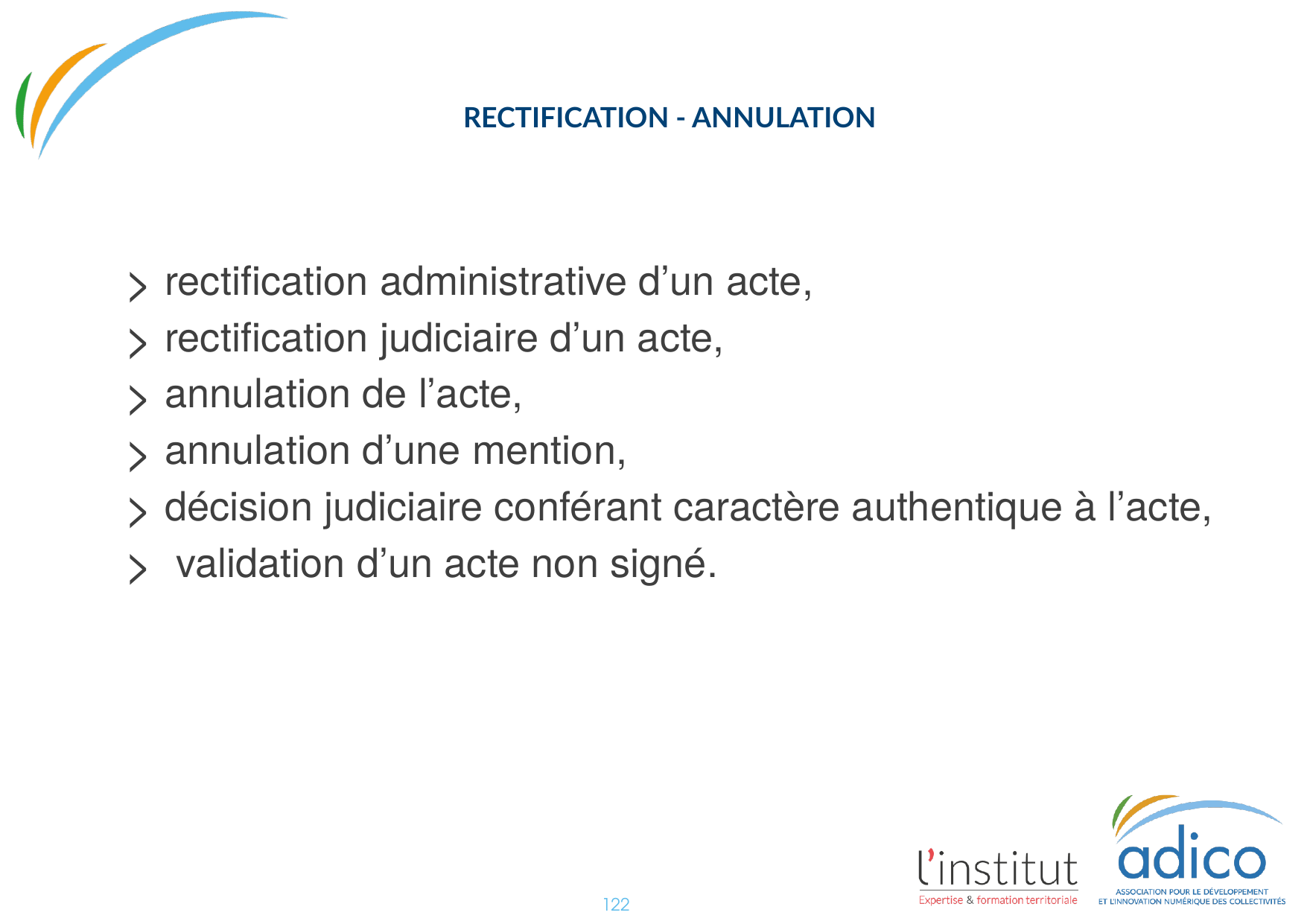

#
RECTIFICATION - ANNULATION
rectification administrative d’un acte,
rectification judiciaire d’un acte,
annulation de l’acte,
annulation d’une mention,
décision judiciaire conférant caractère authentique à l’acte,
 validation d’un acte non signé.